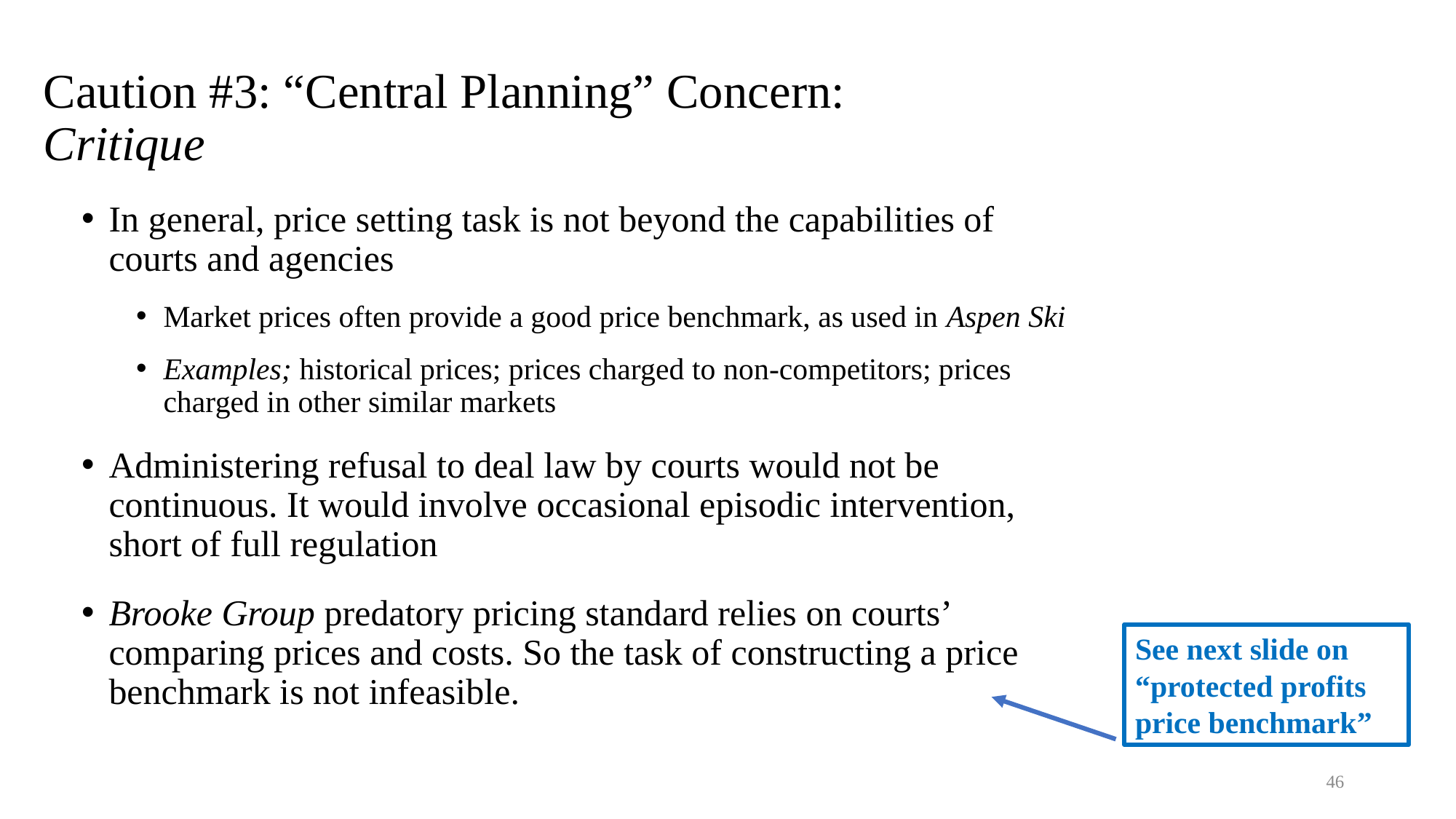

Caution #3: “Central Planning” Concern:
Critique
In general, price setting task is not beyond the capabilities of courts and agencies
Market prices often provide a good price benchmark, as used in Aspen Ski
Examples; historical prices; prices charged to non-competitors; prices charged in other similar markets
Administering refusal to deal law by courts would not be continuous. It would involve occasional episodic intervention, short of full regulation
Brooke Group predatory pricing standard relies on courts’ comparing prices and costs. So the task of constructing a price benchmark is not infeasible.

See next slide on “protected profits price benchmark”
46